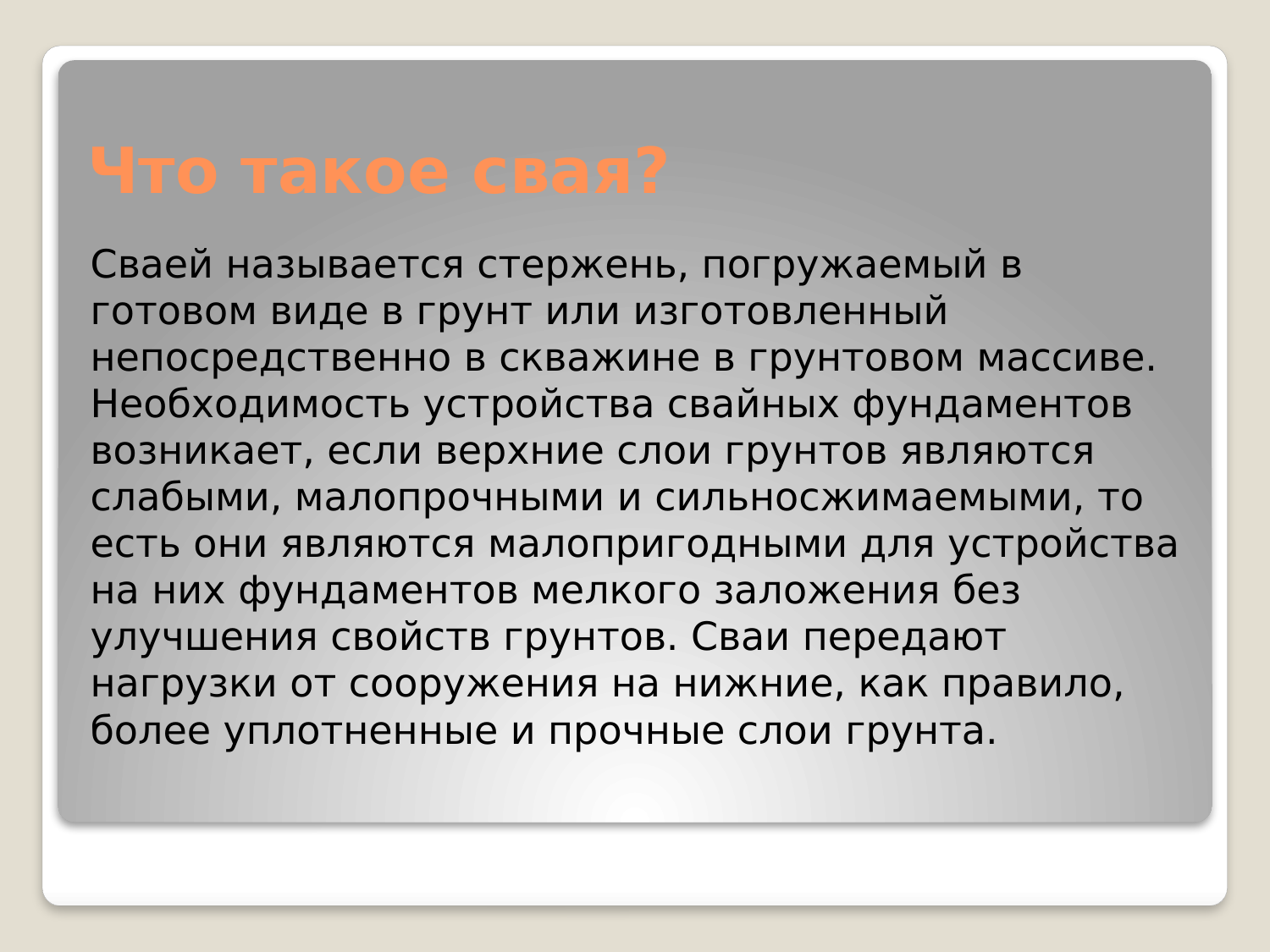

# Что такое свая?
Сваей называется стержень, погружаемый в готовом виде в грунт или изготовленный непосредственно в скважине в грунтовом массиве. Необходимость устройства свайных фундаментов возникает, если верхние слои грунтов являются слабыми, малопрочными и сильносжимаемыми, то есть они являются малопригодными для устройства на них фундаментов мелкого заложения без улучшения свойств грунтов. Сваи передают нагрузки от сооружения на нижние, как правило, более уплотненные и прочные слои грунта.